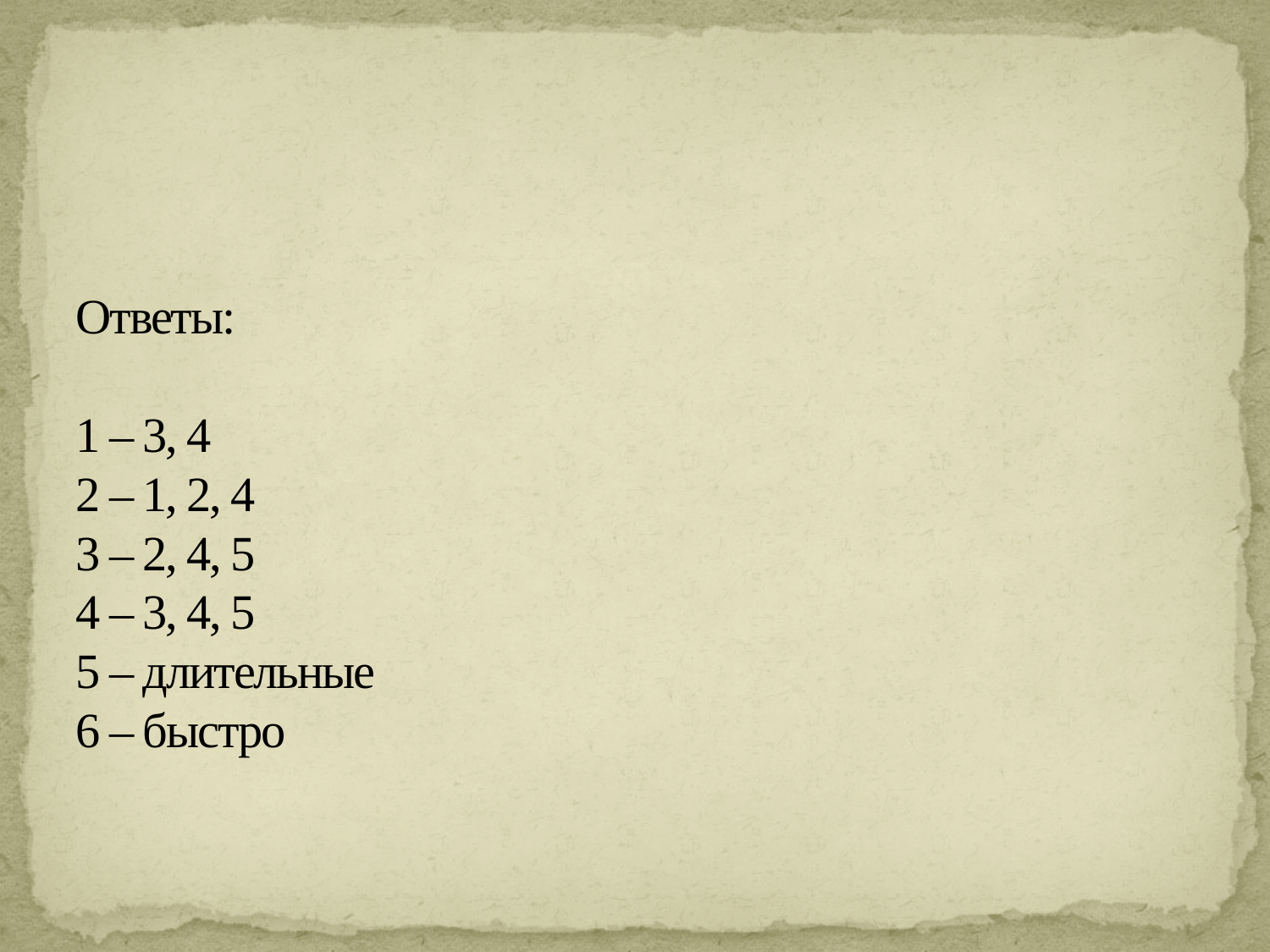

# Ответы:   1 – 3, 4 2 – 1, 2, 4 3 – 2, 4, 5 4 – 3, 4, 5 5 – длительные 6 – быстро